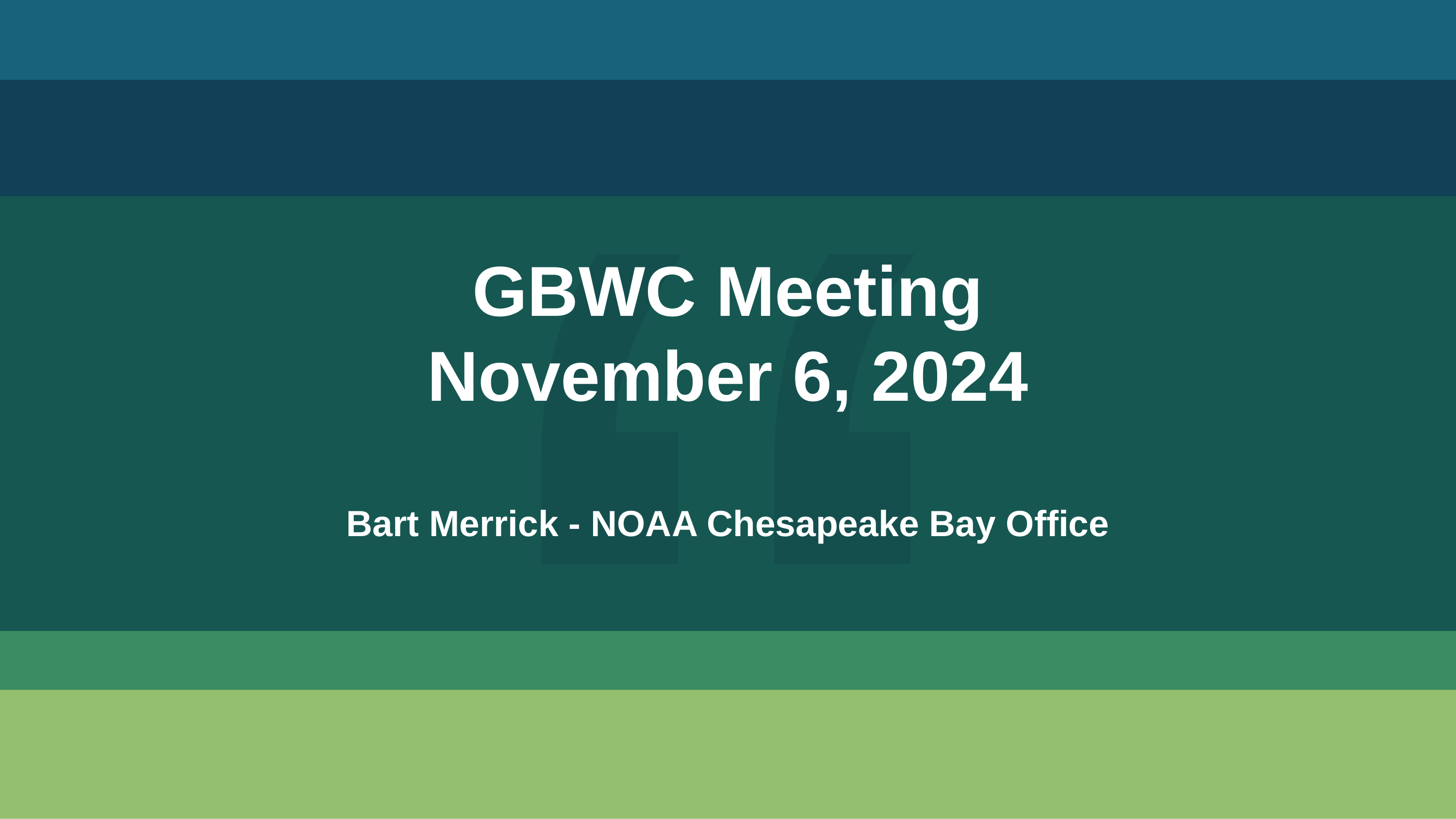

GBWC Meeting
November 6, 2024

Bart Merrick - NOAA Chesapeake Bay Office